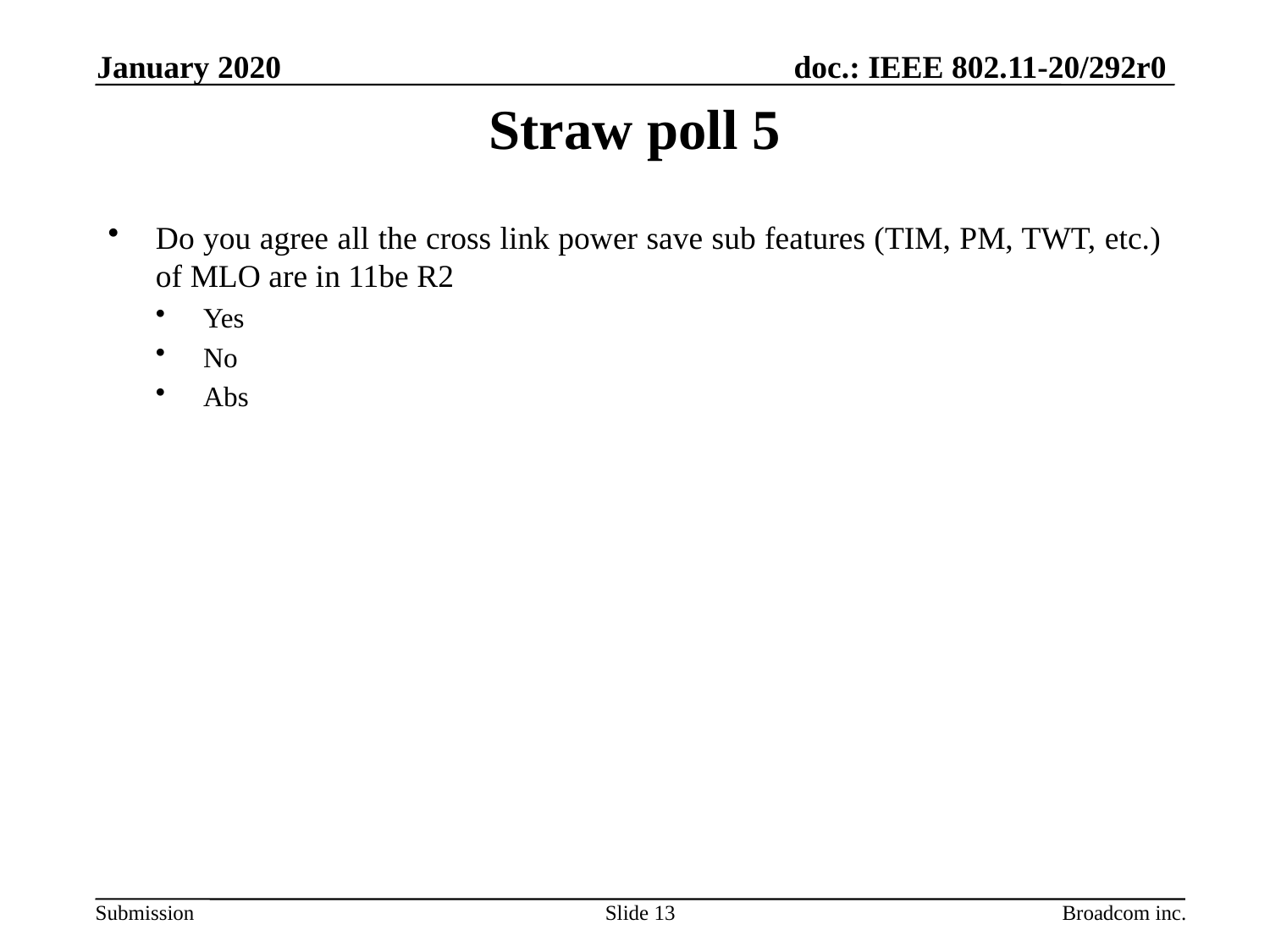

January 2020
# Straw poll 5
Do you agree all the cross link power save sub features (TIM, PM, TWT, etc.) of MLO are in 11be R2
Yes
No
Abs

Slide 13
Broadcom inc.